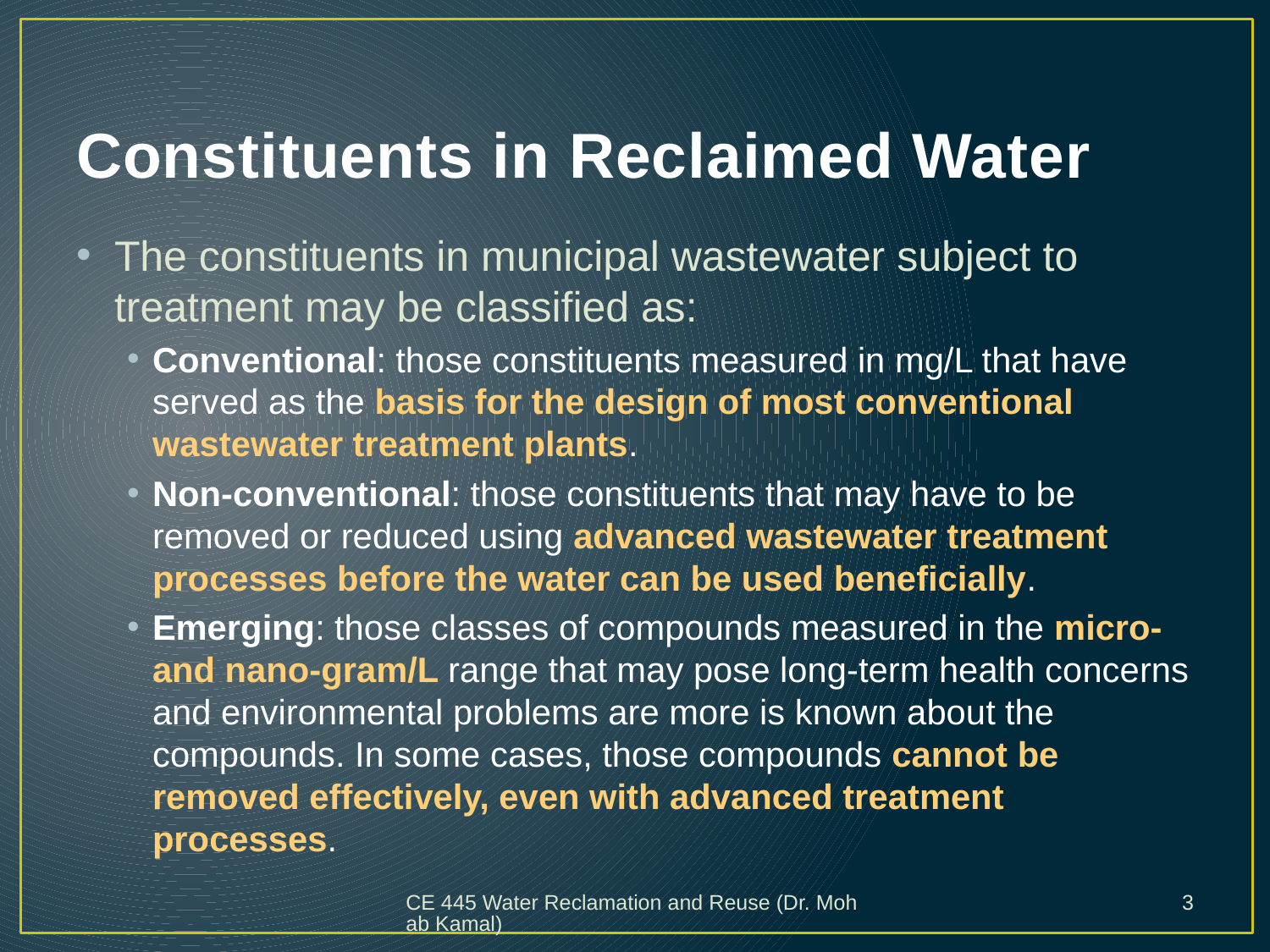

# Constituents in Reclaimed Water
The constituents in municipal wastewater subject to treatment may be classified as:
Conventional: those constituents measured in mg/L that have served as the basis for the design of most conventional wastewater treatment plants.
Non-conventional: those constituents that may have to be removed or reduced using advanced wastewater treatment processes before the water can be used beneficially.
Emerging: those classes of compounds measured in the micro- and nano-gram/L range that may pose long-term health concerns and environmental problems are more is known about the compounds. In some cases, those compounds cannot be removed effectively, even with advanced treatment processes.
CE 445 Water Reclamation and Reuse (Dr. Mohab Kamal)
3